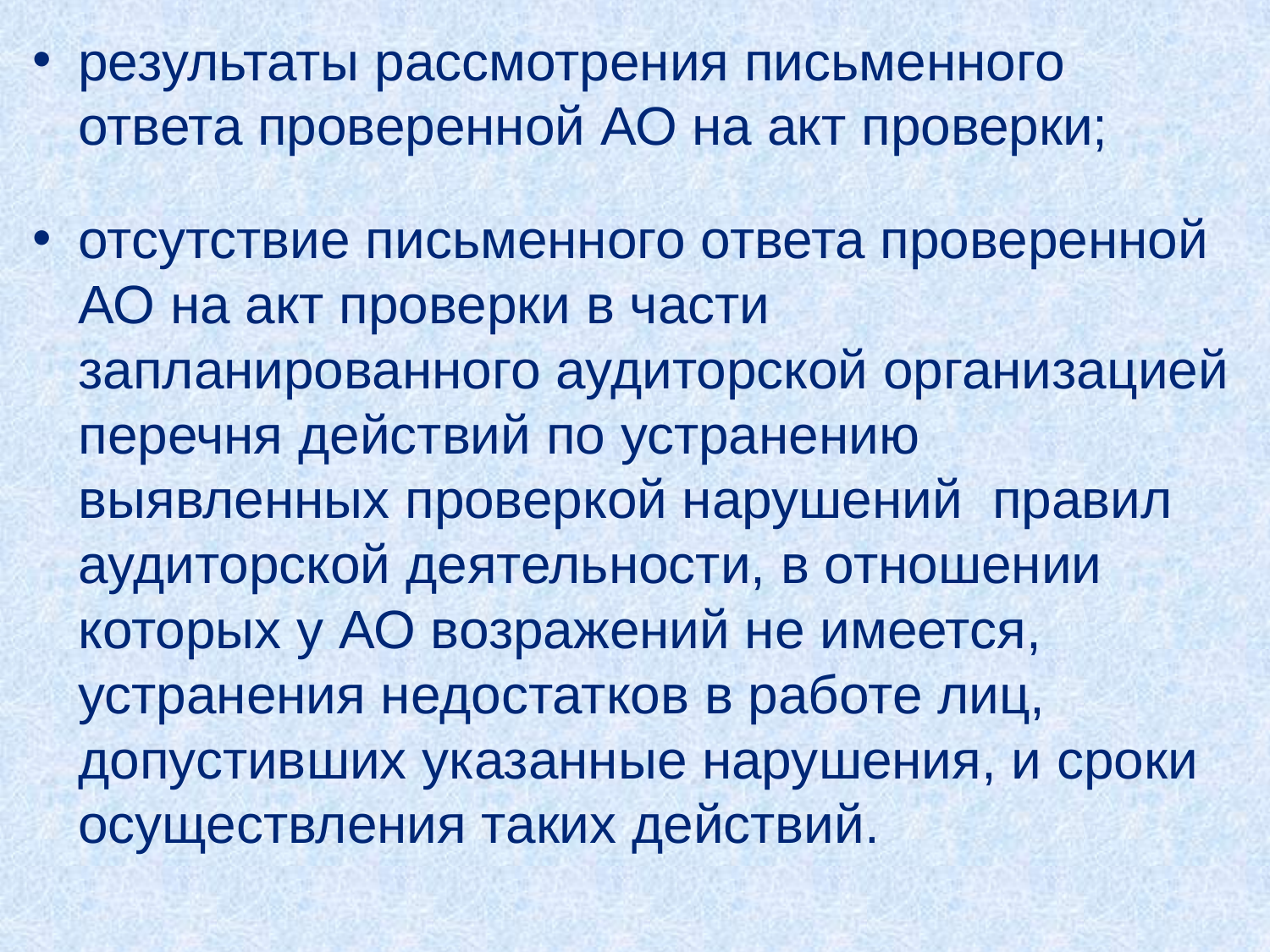

результаты рассмотрения письменного ответа проверенной АО на акт проверки;

отсутствие письменного ответа проверенной АО на акт проверки в части запланированного аудиторской организацией перечня действий по устранению выявленных проверкой нарушений  правил аудиторской деятельности, в отношении которых у АО возражений не имеется, устранения недостатков в работе лиц, допустивших указанные нарушения, и сроки осуществления таких действий.